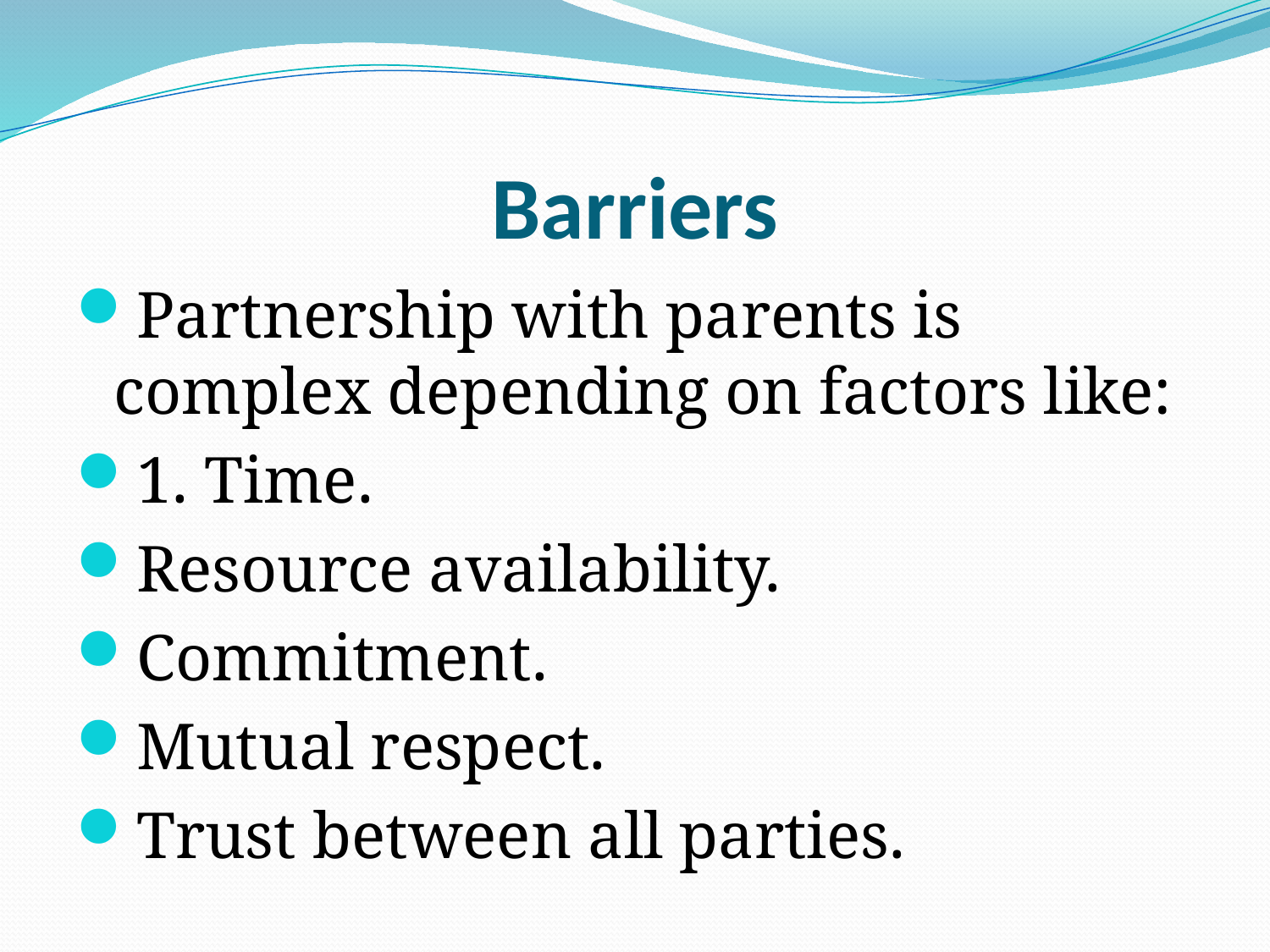

# Barriers
Partnership with parents is complex depending on factors like:
1. Time.
Resource availability.
Commitment.
Mutual respect.
Trust between all parties.